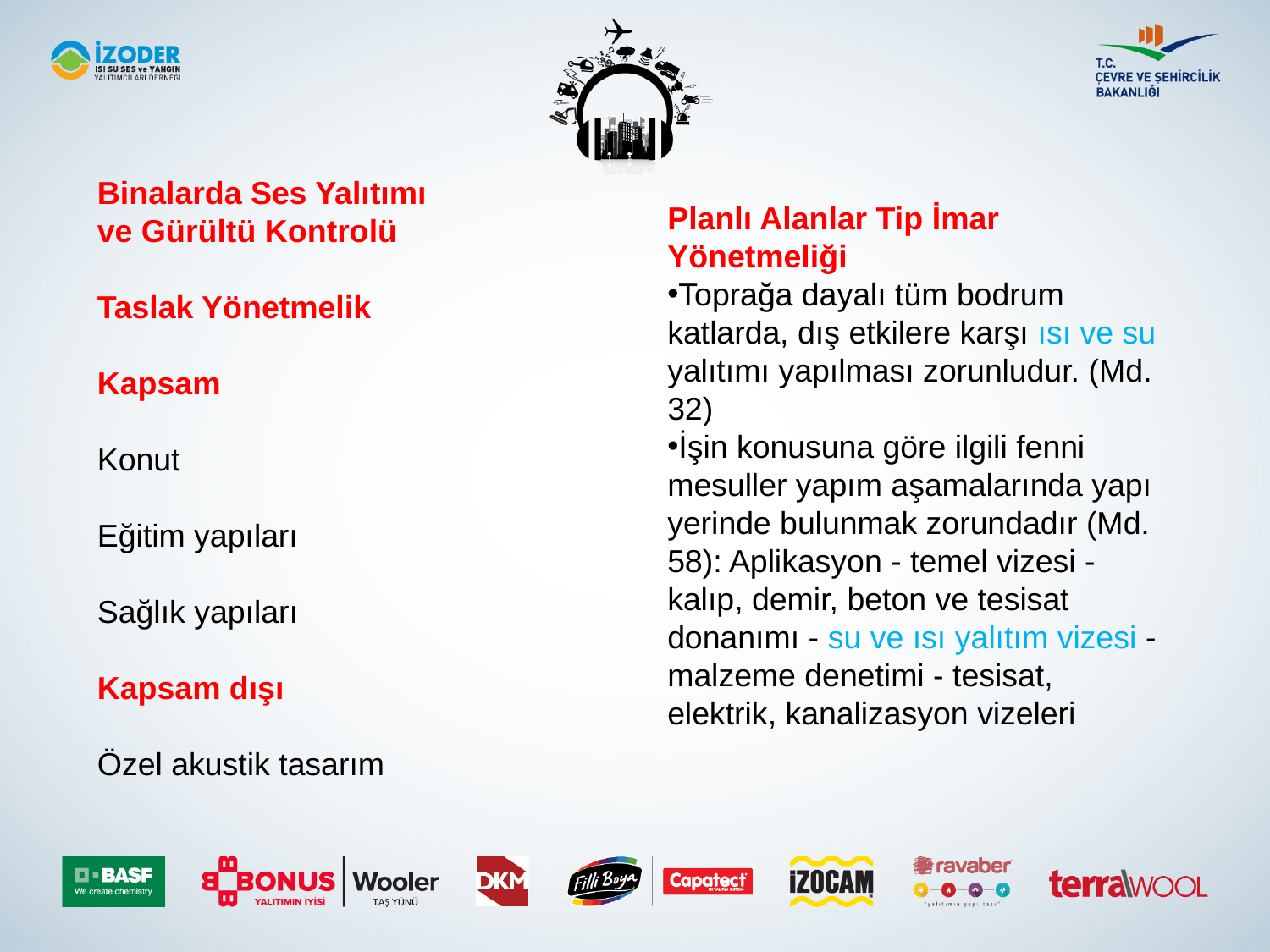

Binalarda Ses Yalıtımı ve Gürültü Kontrolü

Taslak Yönetmelik

Kapsam

Konut

Eğitim yapıları

Sağlık yapıları

Kapsam dışı

Özel akustik tasarım

Planlı Alanlar Tip İmar Yönetmeliği
Toprağa dayalı tüm bodrum katlarda, dış etkilere karşı ısı ve su yalıtımı yapılması zorunludur. (Md. 32)
İşin konusuna göre ilgili fenni mesuller yapım aşamalarında yapı yerinde bulunmak zorundadır (Md. 58): Aplikasyon - temel vizesi - kalıp, demir, beton ve tesisat donanımı - su ve ısı yalıtım vizesi - malzeme denetimi - tesisat, elektrik, kanalizasyon vizeleri